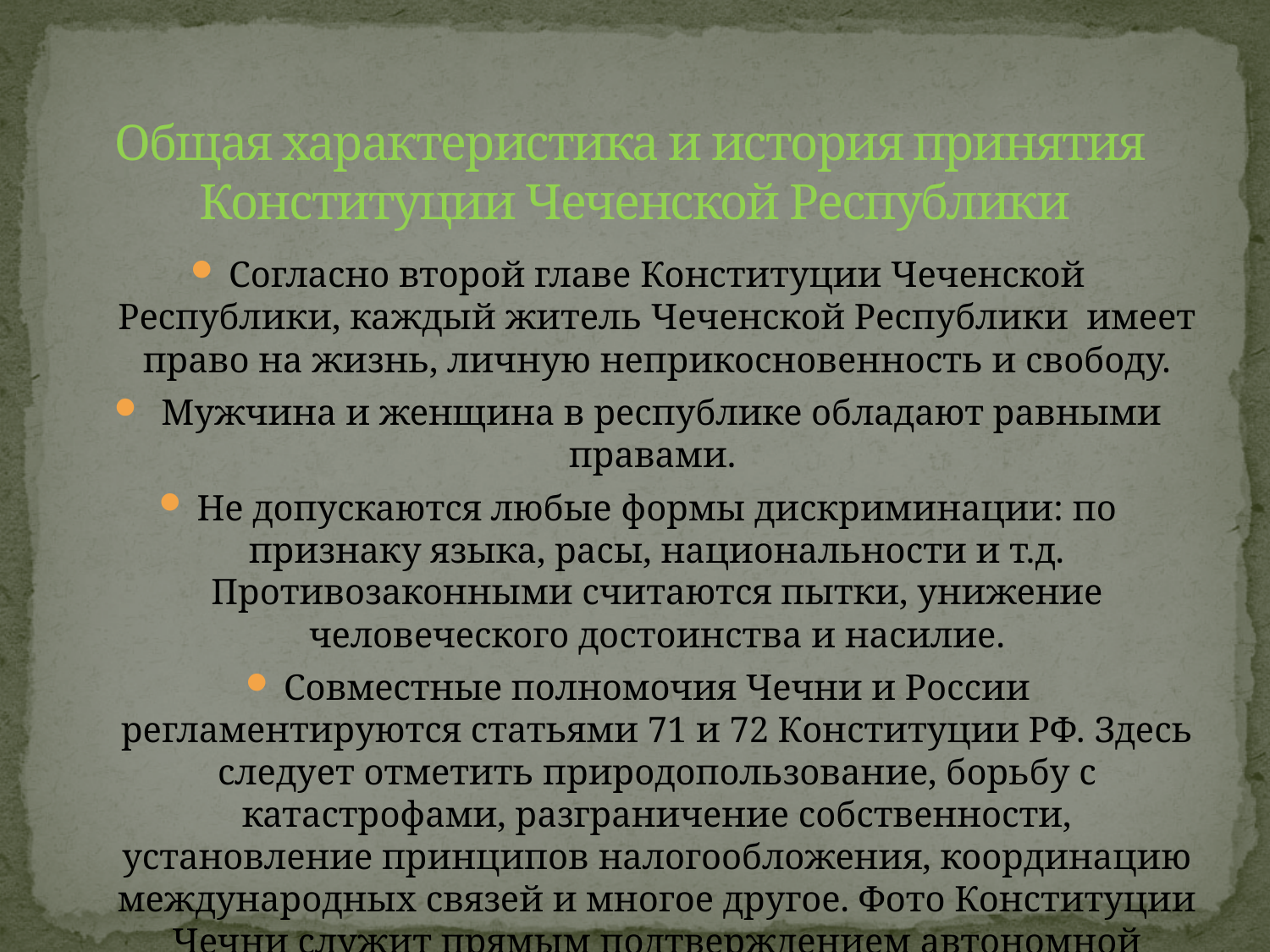

# Общая характеристика и история принятия  Конституции Чеченской Республики
Согласно второй главе Конституции Чеченской Республики, каждый житель Чеченской Республики  имеет право на жизнь, личную неприкосновенность и свободу.
 Мужчина и женщина в республике обладают равными правами.
Не допускаются любые формы дискриминации: по признаку языка, расы, национальности и т.д. Противозаконными считаются пытки, унижение человеческого достоинства и насилие.
Совместные полномочия Чечни и России регламентируются статьями 71 и 72 Конституции РФ. Здесь следует отметить природопользование, борьбу с катастрофами, разграничение собственности, установление принципов налогообложения, координацию международных связей и многое другое. Фото Конституции Чечни служит прямым подтверждением автономной государственности чеченского народа: гимн, флаг и герб устанавливаются федеральными законами республики.